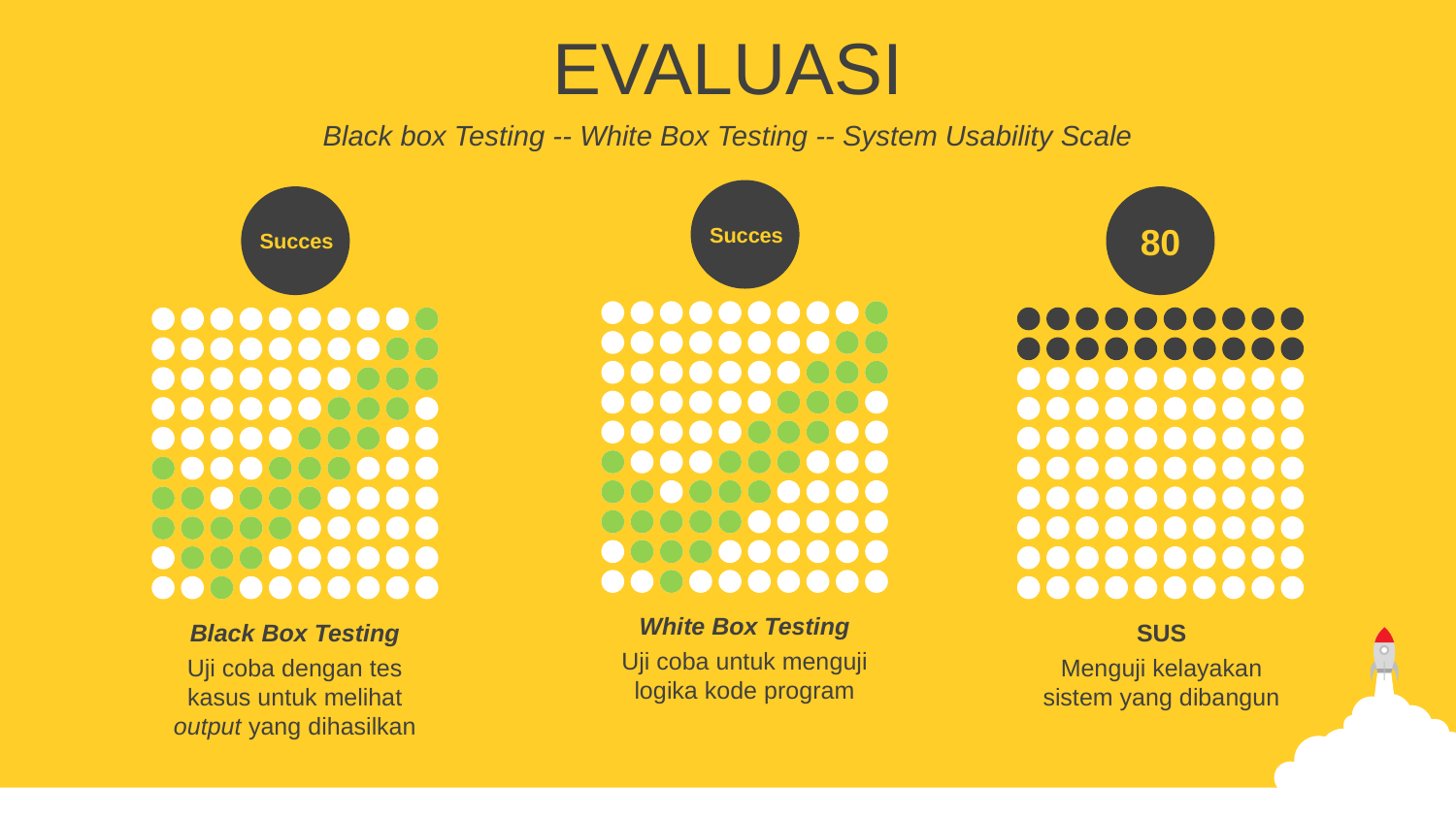

EVALUASI
Black box Testing -- White Box Testing -- System Usability Scale

Succes

Succes

80

White Box Testing
Uji coba untuk menguji logika kode program
Black Box Testing
Uji coba dengan tes kasus untuk melihat output yang dihasilkan
SUS
Menguji kelayakan sistem yang dibangun